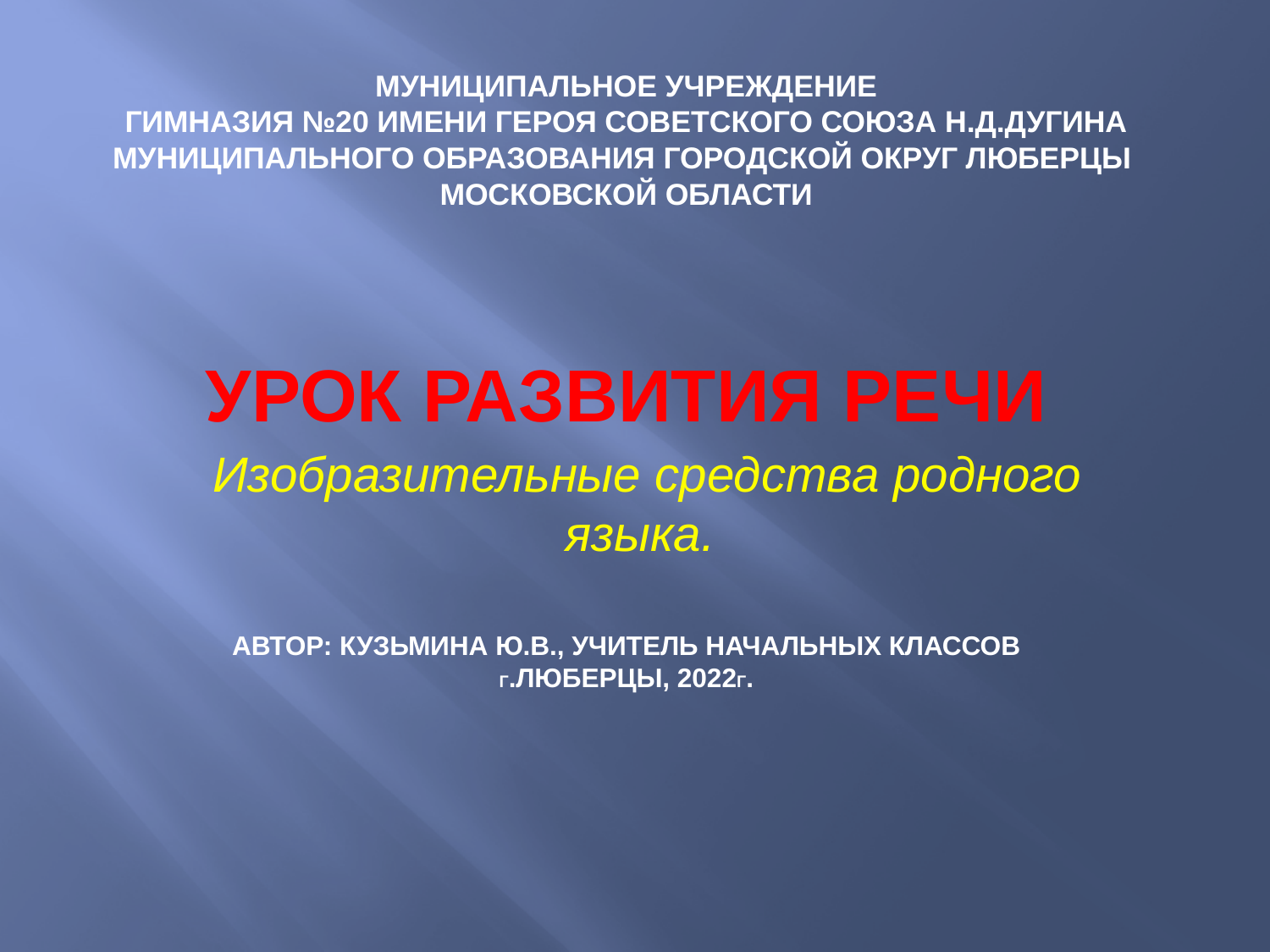

# МУНИЦИПАЛЬНОЕ УЧРЕЖДЕНИЕ ГИМНАЗИЯ №20 ИМЕНИ ГЕРОЯ СОВЕТСКОГО СОЮЗА Н.Д.ДУГИНА МУНИЦИПАЛЬНОГО ОБРАЗОВАНИЯ ГОРОДСКОЙ ОКРУГ ЛЮБЕРЦЫ МОСКОВСКОЙ ОБЛАСТИ Урок развития речи АВТОР: КУЗЬМИНА Ю.В., Учитель начальных классов г.ЛЮБЕРЦЫ, 2022г.
Изобразительные средства родного языка.